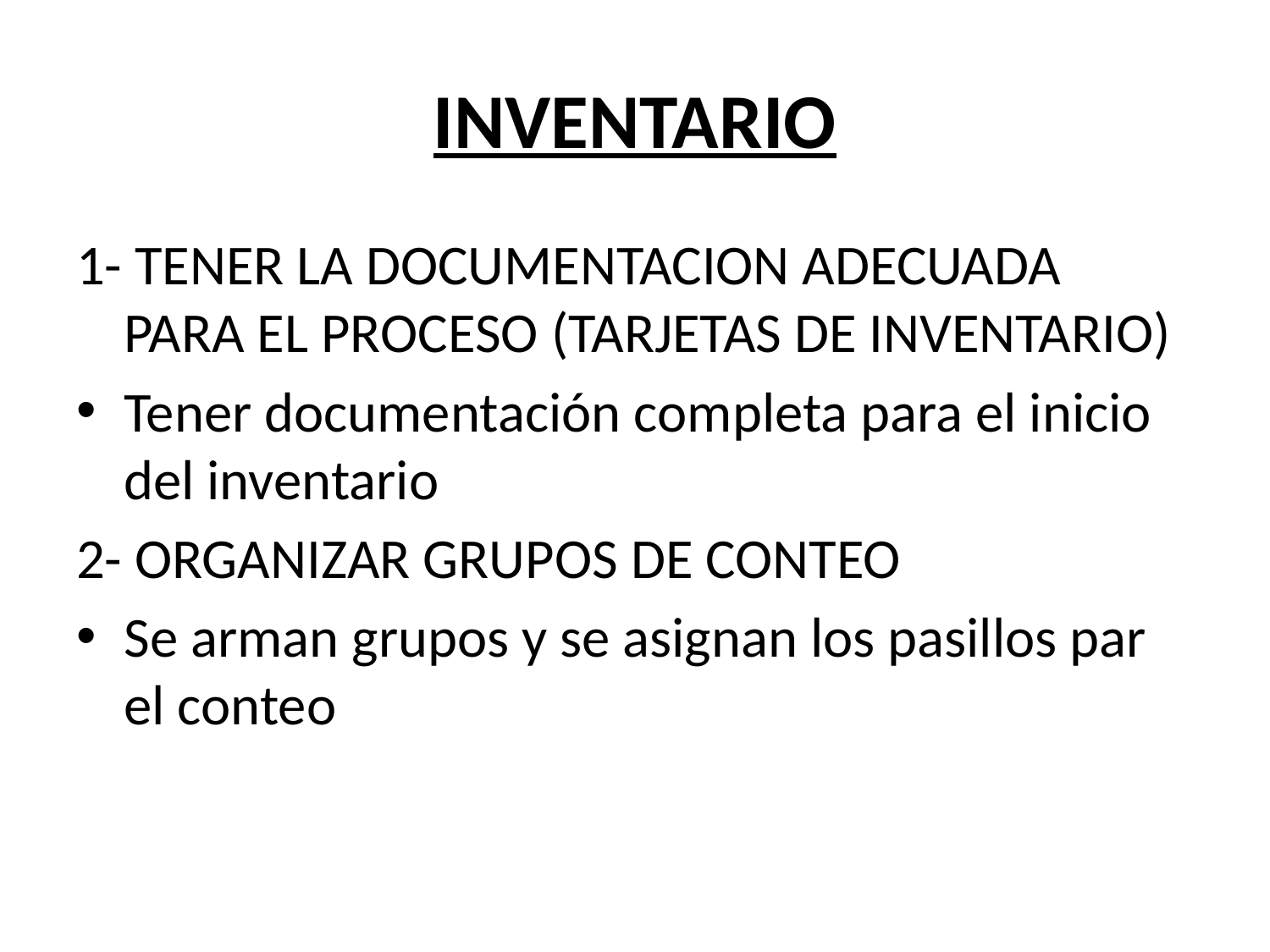

# INVENTARIO
1- TENER LA DOCUMENTACION ADECUADA PARA EL PROCESO (TARJETAS DE INVENTARIO)
Tener documentación completa para el inicio del inventario
2- ORGANIZAR GRUPOS DE CONTEO
Se arman grupos y se asignan los pasillos par el conteo